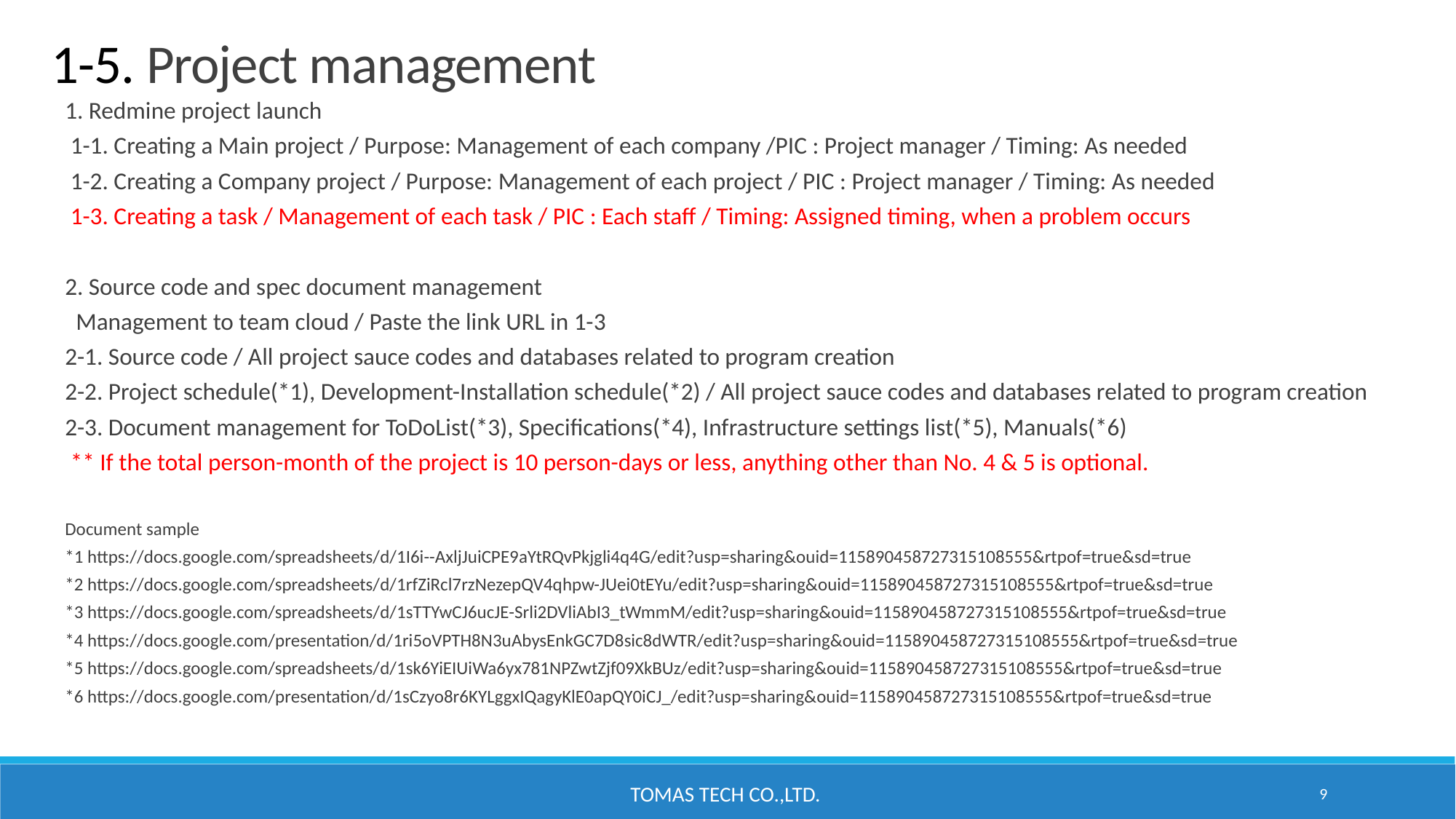

1-5. Project management
1. Redmine project launch
 1-1. Creating a Main project / Purpose: Management of each company /PIC : Project manager / Timing: As needed
 1-2. Creating a Company project / Purpose: Management of each project / PIC : Project manager / Timing: As needed
 1-3. Creating a task / Management of each task / PIC : Each staff / Timing: Assigned timing, when a problem occurs

2. Source code and spec document management
  Management to team cloud / Paste the link URL in 1-3
2-1. Source code / All project sauce codes and databases related to program creation
2-2. Project schedule(*1), Development-Installation schedule(*2) / All project sauce codes and databases related to program creation
2-3. Document management for ToDoList(*3), Specifications(*4), Infrastructure settings list(*5), Manuals(*6)
 ** If the total person-month of the project is 10 person-days or less, anything other than No. 4 & 5 is optional.

Document sample
*1 https://docs.google.com/spreadsheets/d/1I6i--AxljJuiCPE9aYtRQvPkjgli4q4G/edit?usp=sharing&ouid=115890458727315108555&rtpof=true&sd=true
*2 https://docs.google.com/spreadsheets/d/1rfZiRcl7rzNezepQV4qhpw-JUei0tEYu/edit?usp=sharing&ouid=115890458727315108555&rtpof=true&sd=true
*3 https://docs.google.com/spreadsheets/d/1sTTYwCJ6ucJE-Srli2DVliAbI3_tWmmM/edit?usp=sharing&ouid=115890458727315108555&rtpof=true&sd=true
*4 https://docs.google.com/presentation/d/1ri5oVPTH8N3uAbysEnkGC7D8sic8dWTR/edit?usp=sharing&ouid=115890458727315108555&rtpof=true&sd=true
*5 https://docs.google.com/spreadsheets/d/1sk6YiEIUiWa6yx781NPZwtZjf09XkBUz/edit?usp=sharing&ouid=115890458727315108555&rtpof=true&sd=true
*6 https://docs.google.com/presentation/d/1sCzyo8r6KYLggxIQagyKlE0apQY0iCJ_/edit?usp=sharing&ouid=115890458727315108555&rtpof=true&sd=true
TOMAS TECH CO.,LTD.
9